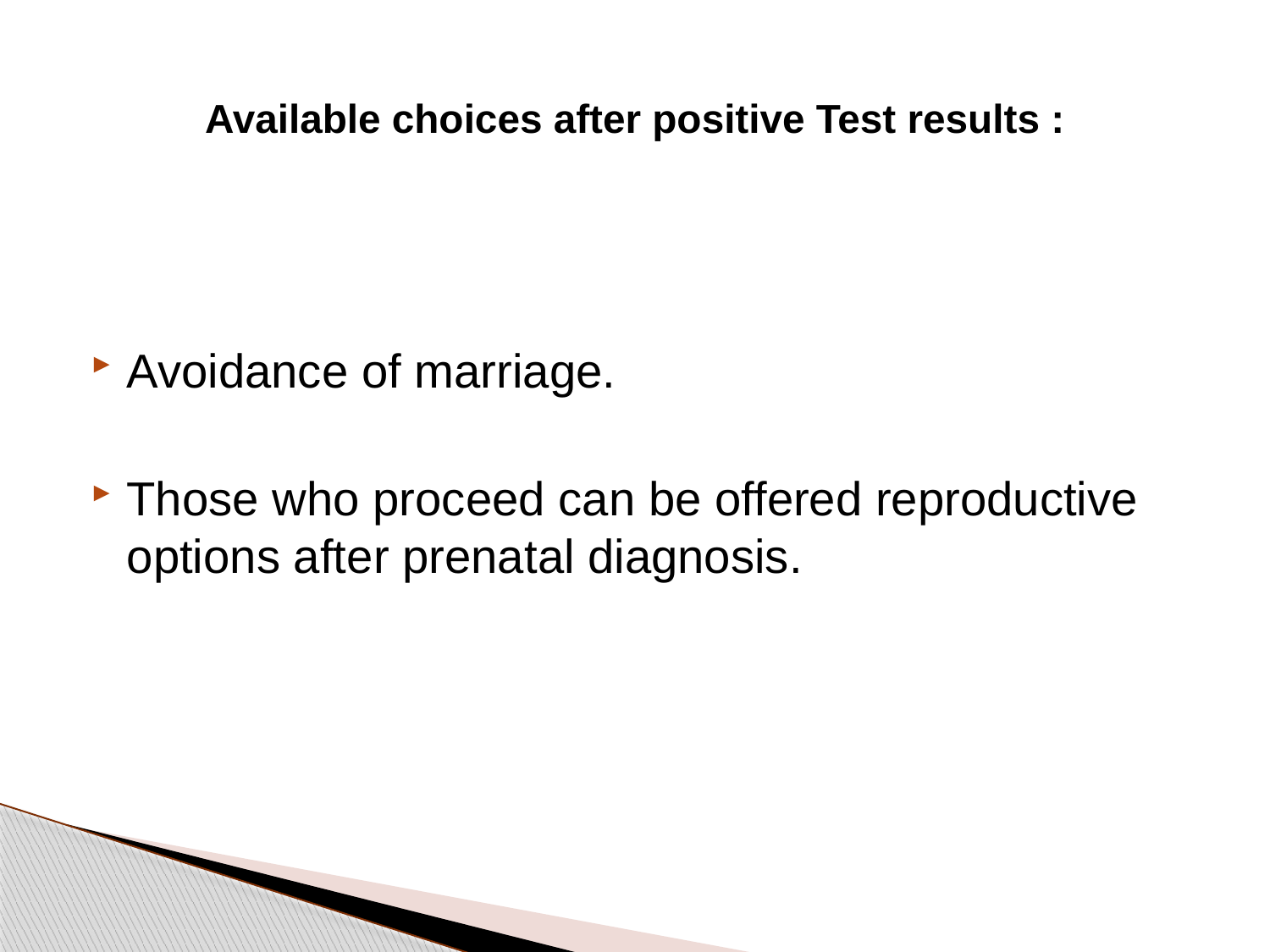

# Available choices after positive Test results :

Avoidance of marriage.

Those who proceed can be offered reproductive options after prenatal diagnosis.